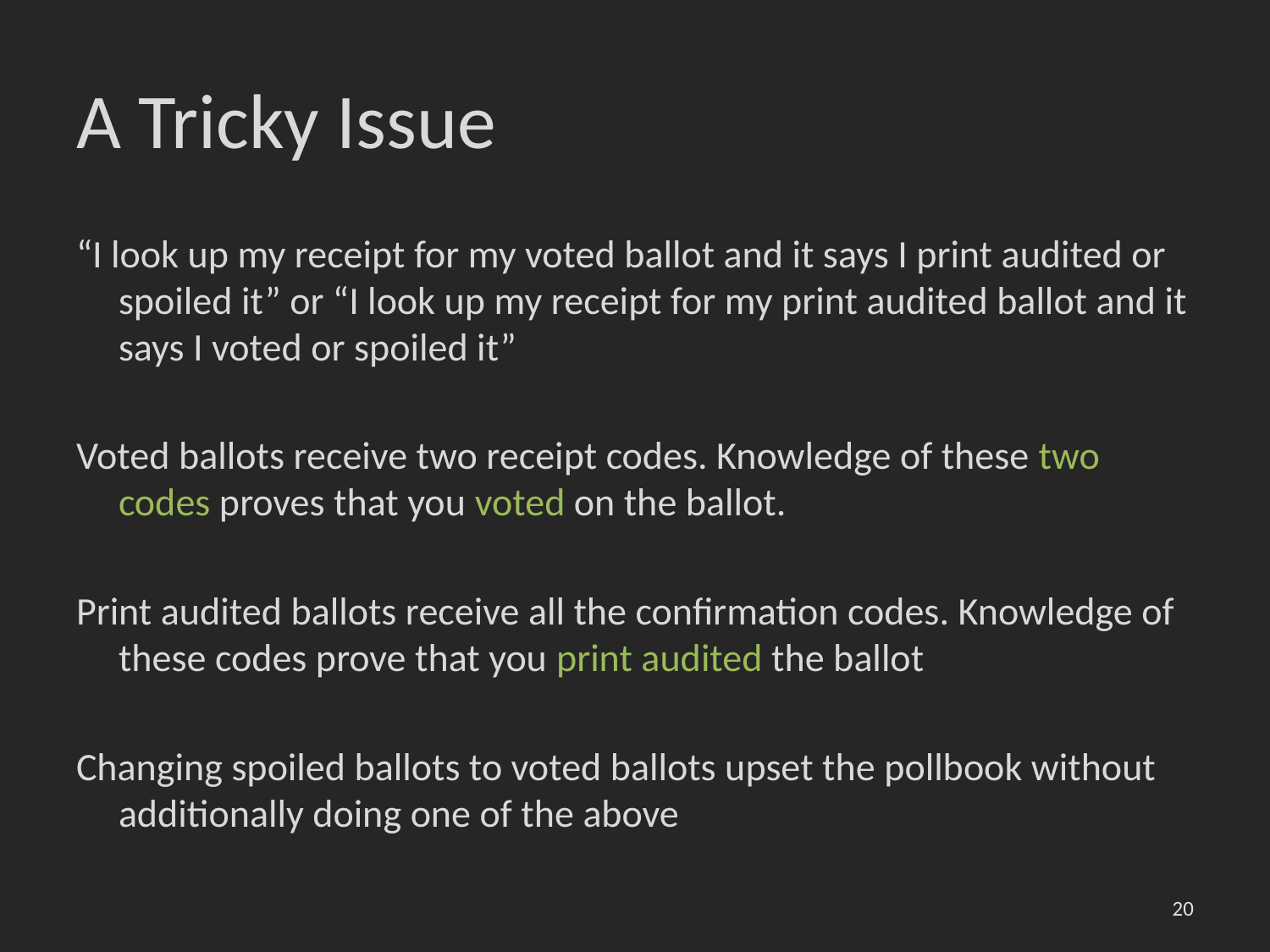

# A Tricky Issue
“I look up my receipt for my voted ballot and it says I print audited or spoiled it” or “I look up my receipt for my print audited ballot and it says I voted or spoiled it”

Voted ballots receive two receipt codes. Knowledge of these two codes proves that you voted on the ballot.

Print audited ballots receive all the confirmation codes. Knowledge of these codes prove that you print audited the ballot

Changing spoiled ballots to voted ballots upset the pollbook without additionally doing one of the above
20